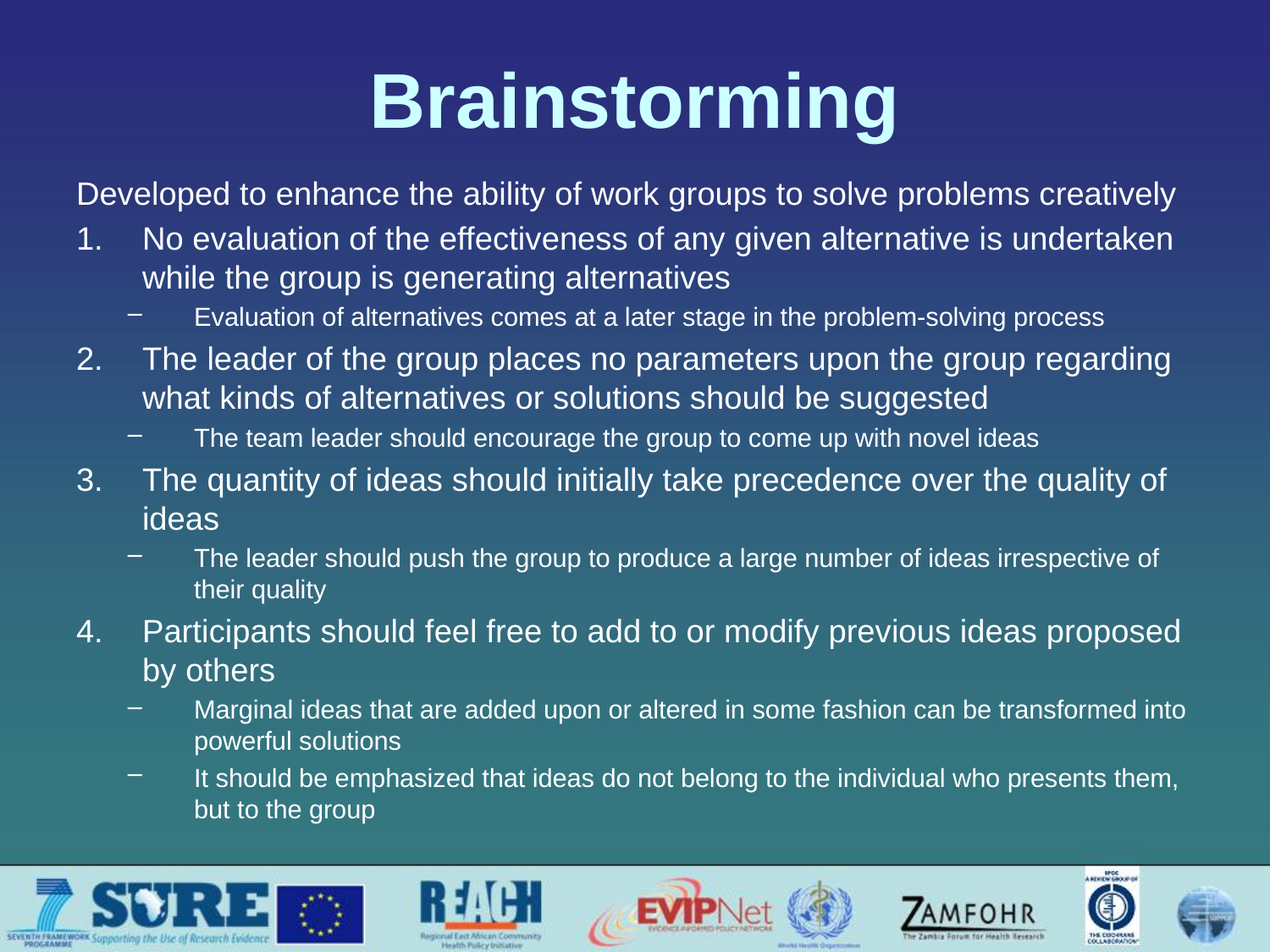

# Brainstorming
Developed to enhance the ability of work groups to solve problems creatively
No evaluation of the effectiveness of any given alternative is undertaken while the group is generating alternatives
Evaluation of alternatives comes at a later stage in the problem-solving process
The leader of the group places no parameters upon the group regarding what kinds of alternatives or solutions should be suggested
The team leader should encourage the group to come up with novel ideas
The quantity of ideas should initially take precedence over the quality of ideas
The leader should push the group to produce a large number of ideas irrespective of their quality
Participants should feel free to add to or modify previous ideas proposed by others
Marginal ideas that are added upon or altered in some fashion can be transformed into powerful solutions
It should be emphasized that ideas do not belong to the individual who presents them, but to the group